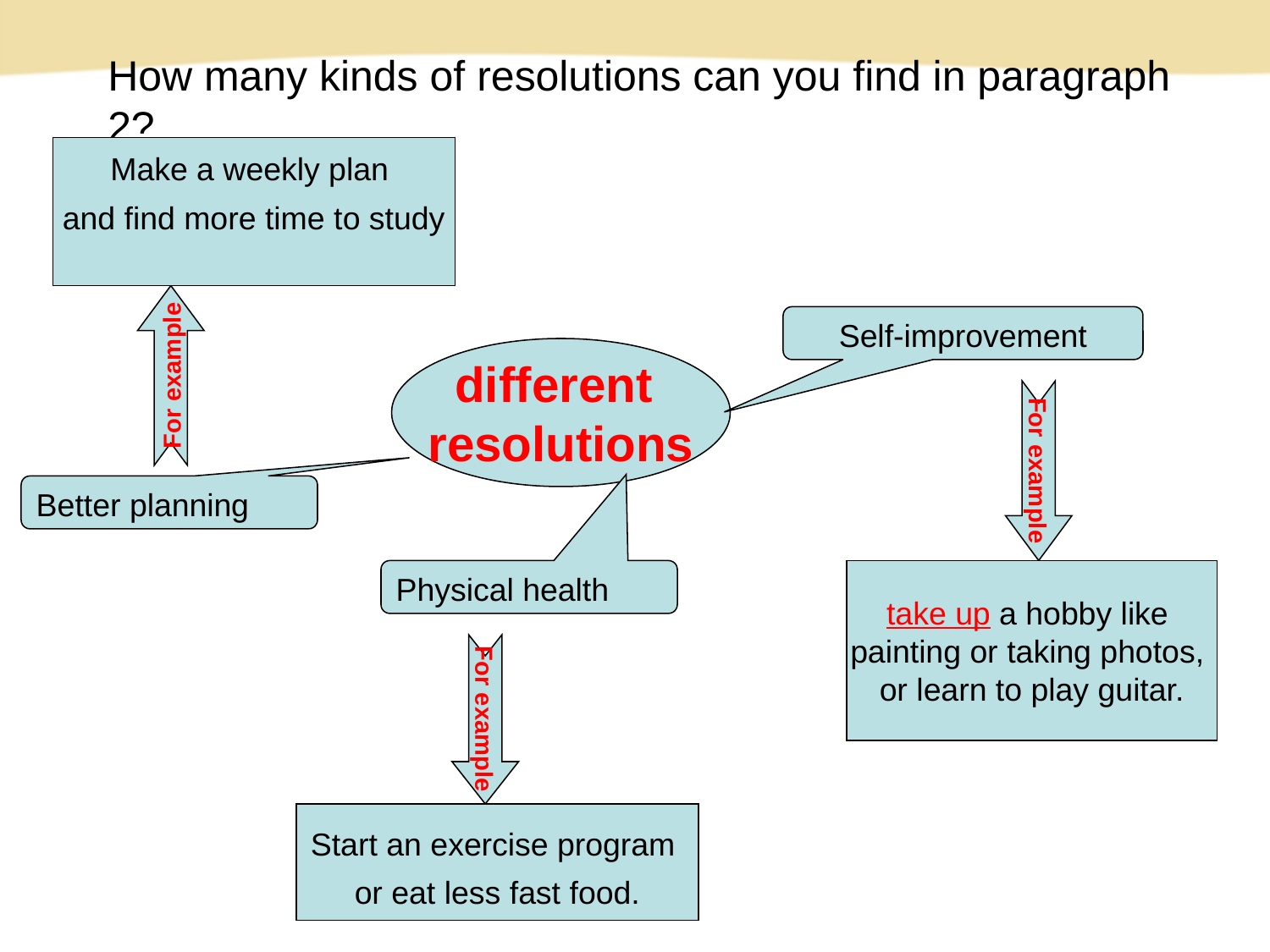

How many kinds of resolutions can you find in paragraph 2?
Make a weekly plan
and find more time to study

Self-improvement
different
resolutions
For example
For example
Better planning

Physical health

take up a hobby like
painting or taking photos,
or learn to play guitar.
For example

Start an exercise program
or eat less fast food.